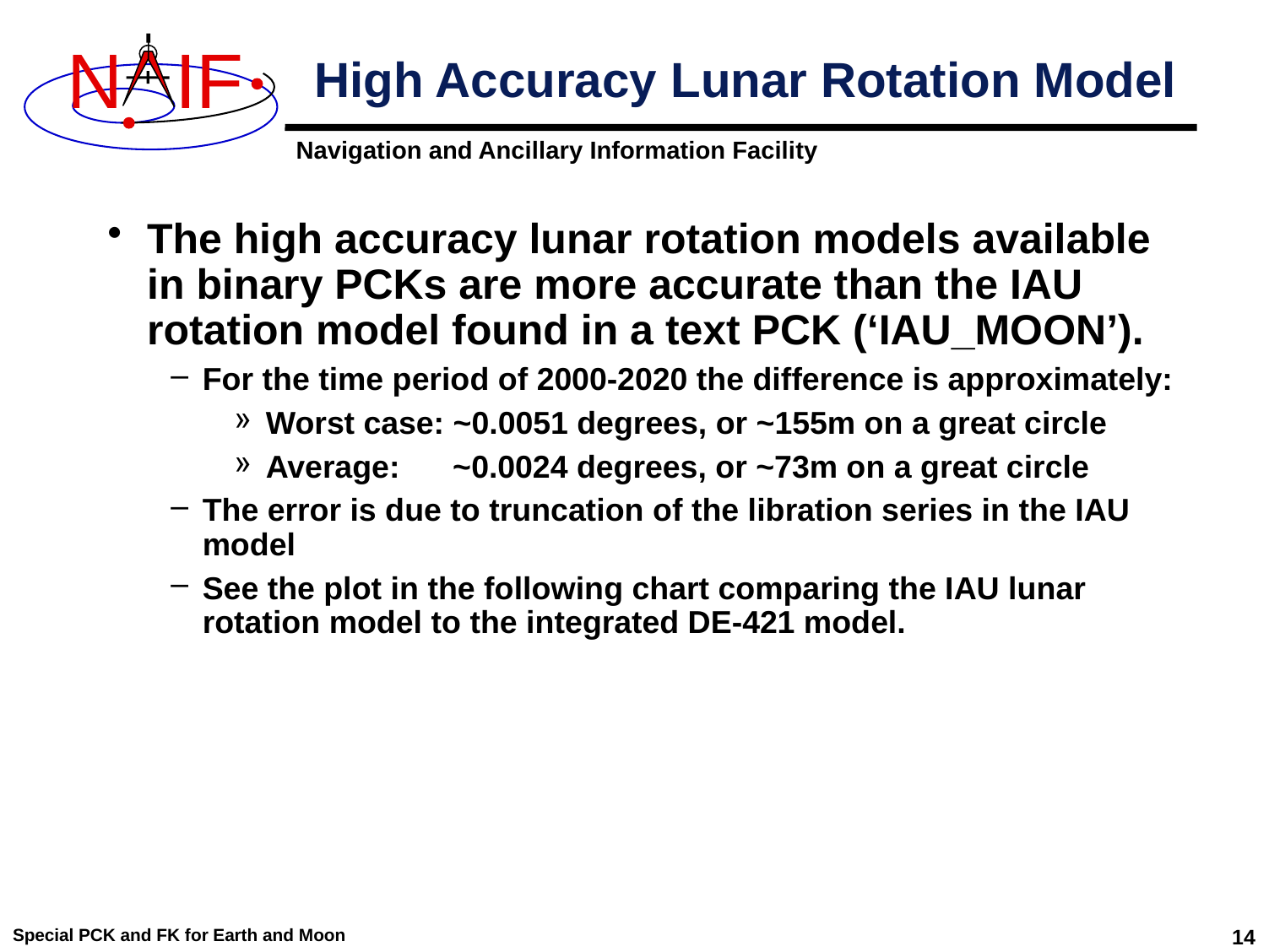

# High Accuracy Lunar Rotation Model
The high accuracy lunar rotation models available in binary PCKs are more accurate than the IAU rotation model found in a text PCK (‘IAU_MOON’).
For the time period of 2000-2020 the difference is approximately:
Worst case: ~0.0051 degrees, or ~155m on a great circle
Average:      ~0.0024 degrees, or ~73m on a great circle
The error is due to truncation of the libration series in the IAU model
See the plot in the following chart comparing the IAU lunar rotation model to the integrated DE-421 model.
Special PCK and FK for Earth and Moon
14